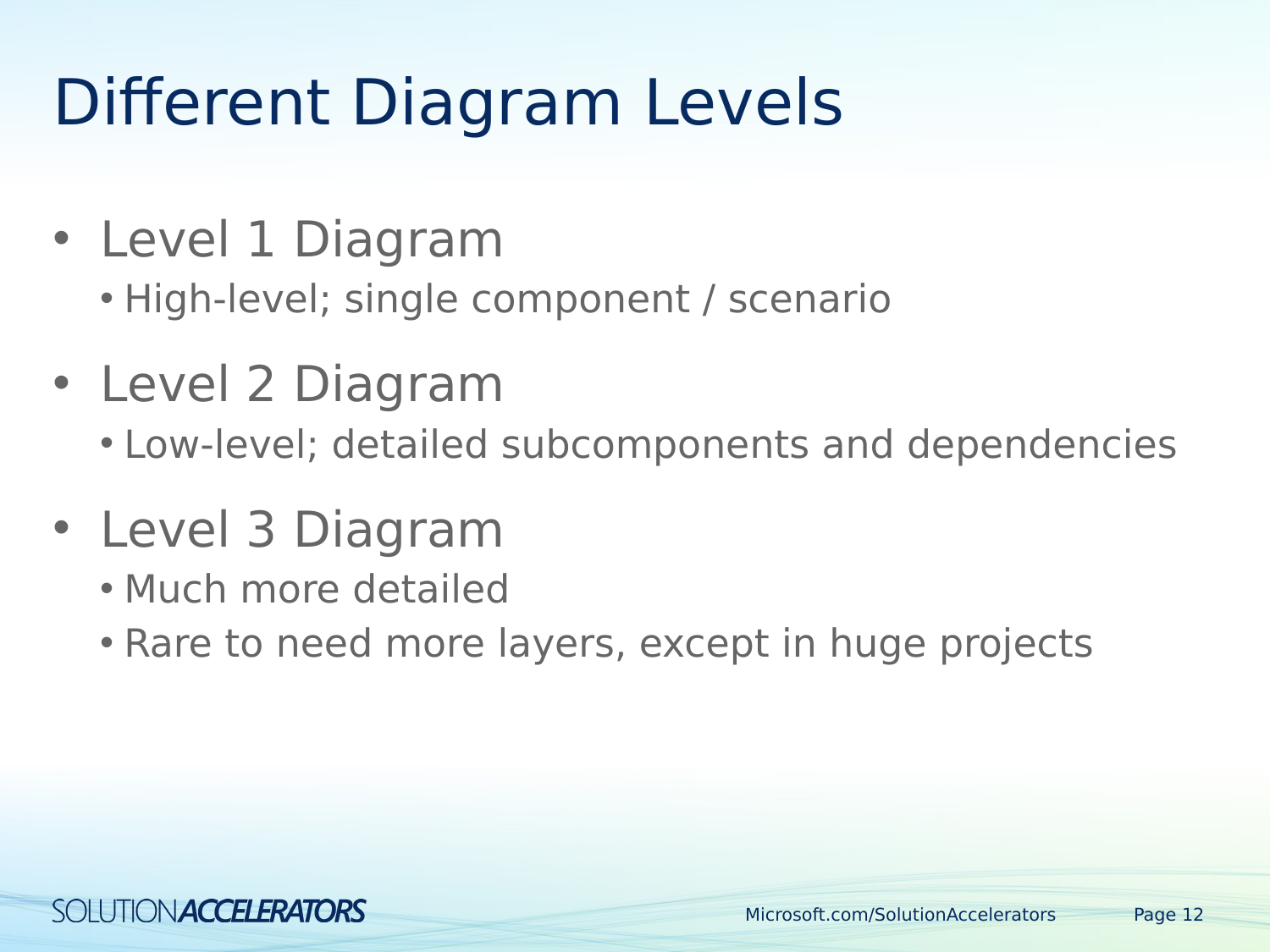

# Different Diagram Levels
Level 1 Diagram
High-level; single component / scenario
Level 2 Diagram
Low-level; detailed subcomponents and dependencies
Level 3 Diagram
Much more detailed
Rare to need more layers, except in huge projects
Microsoft.com/SolutionAccelerators
Page 12